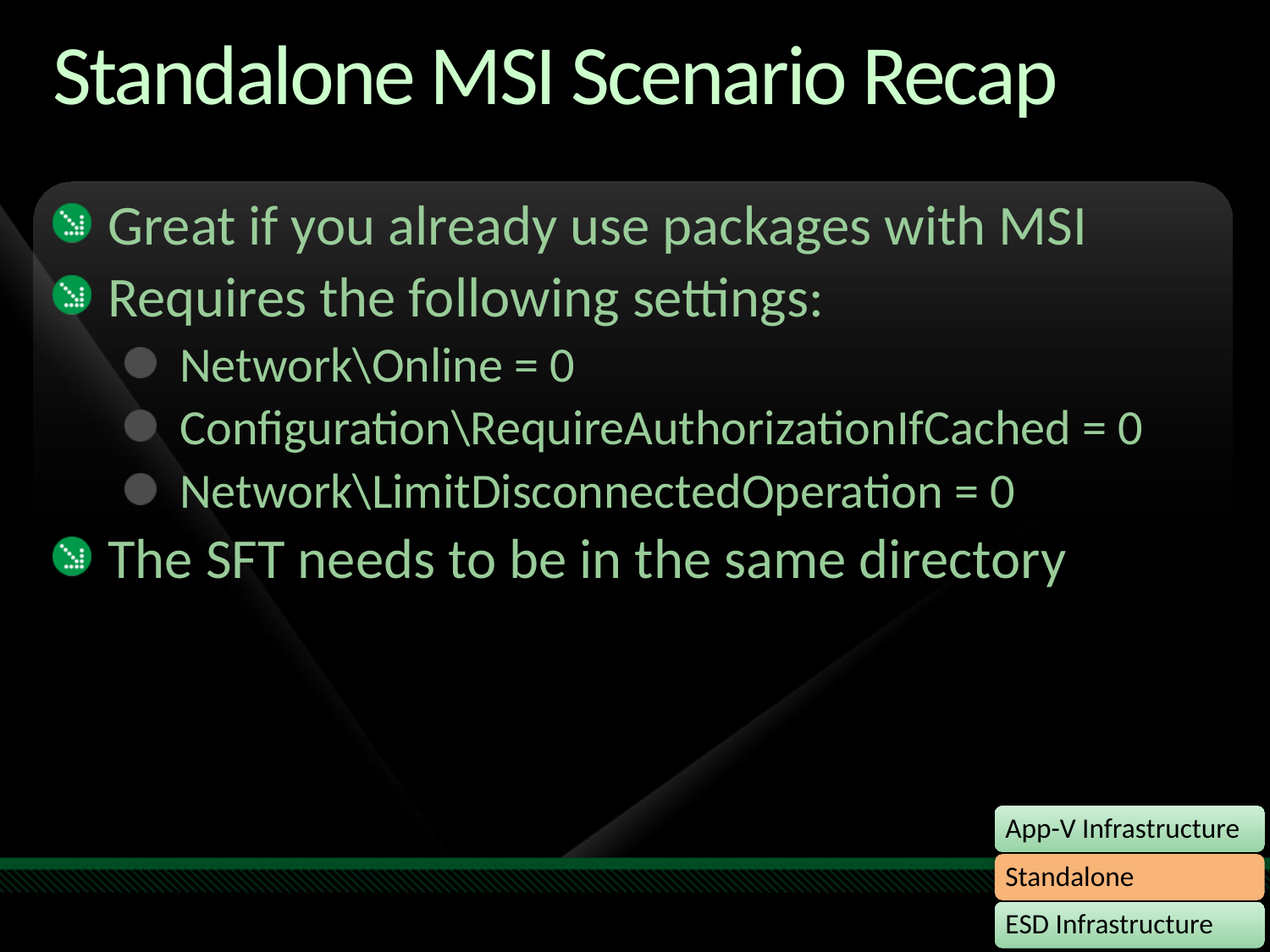

# Standalone MSI Scenario Recap

Great if you already use packages with MSI
Requires the following settings:
Network\Online = 0
Configuration\RequireAuthorizationIfCached = 0
Network\LimitDisconnectedOperation = 0
The SFT needs to be in the same directory

App-V Infrastructure
Standalone
ESD Infrastructure